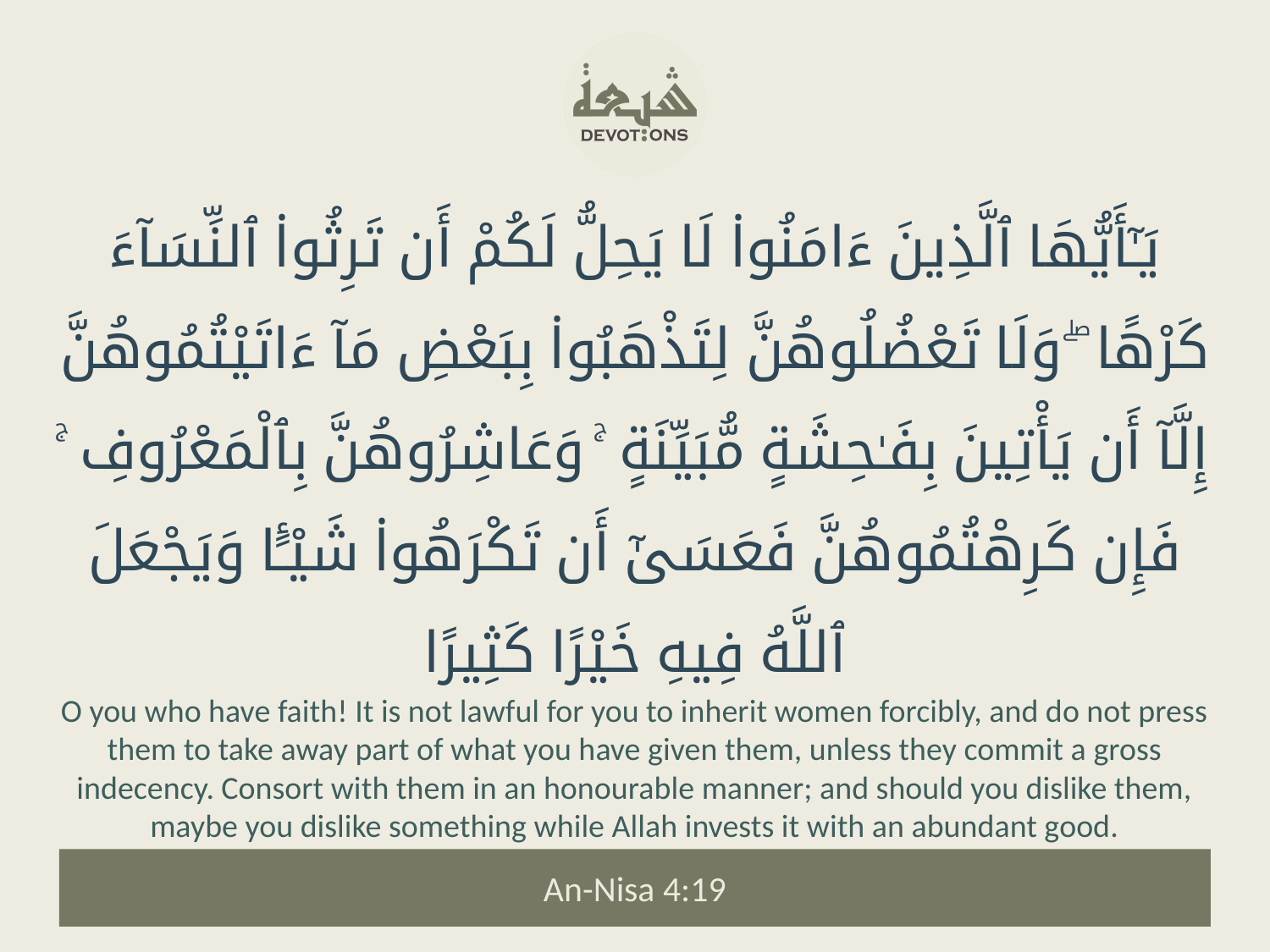

يَـٰٓأَيُّهَا ٱلَّذِينَ ءَامَنُوا۟ لَا يَحِلُّ لَكُمْ أَن تَرِثُوا۟ ٱلنِّسَآءَ كَرْهًا ۖ وَلَا تَعْضُلُوهُنَّ لِتَذْهَبُوا۟ بِبَعْضِ مَآ ءَاتَيْتُمُوهُنَّ إِلَّآ أَن يَأْتِينَ بِفَـٰحِشَةٍ مُّبَيِّنَةٍ ۚ وَعَاشِرُوهُنَّ بِٱلْمَعْرُوفِ ۚ فَإِن كَرِهْتُمُوهُنَّ فَعَسَىٰٓ أَن تَكْرَهُوا۟ شَيْـًٔا وَيَجْعَلَ ٱللَّهُ فِيهِ خَيْرًا كَثِيرًا
O you who have faith! It is not lawful for you to inherit women forcibly, and do not press them to take away part of what you have given them, unless they commit a gross indecency. Consort with them in an honourable manner; and should you dislike them, maybe you dislike something while Allah invests it with an abundant good.
An-Nisa 4:19